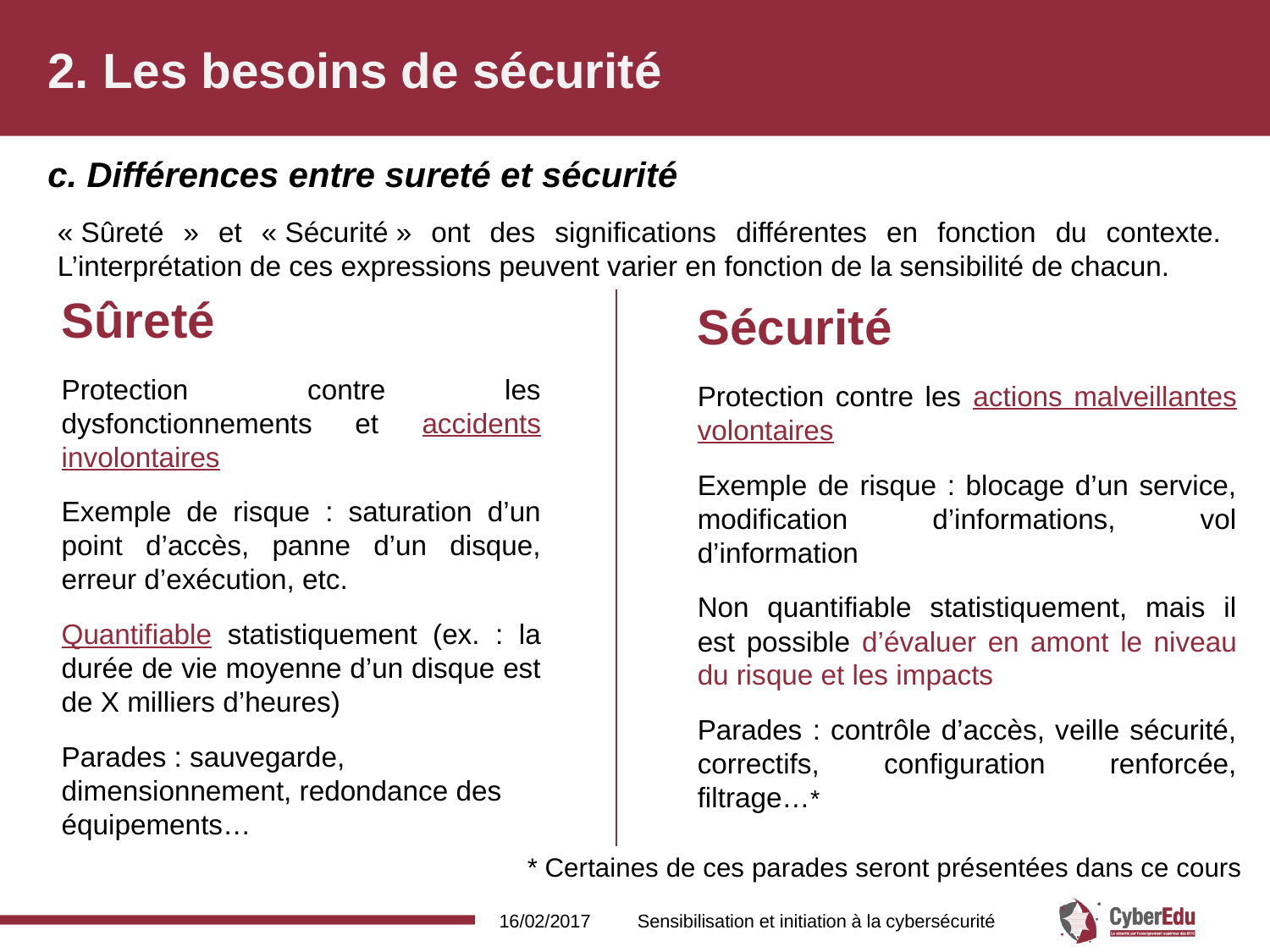

# 2. Les besoins de sécurité
c. Différences entre sureté et sécurité
« Sûreté » et « Sécurité » ont des significations différentes en fonction du contexte. L’interprétation de ces expressions peuvent varier en fonction de la sensibilité de chacun.
Sûreté

Protection contre les dysfonctionnements et accidents involontaires

Exemple de risque : saturation d’un point d’accès, panne d’un disque, erreur d’exécution, etc.

Quantifiable statistiquement (ex. : la durée de vie moyenne d’un disque est de X milliers d’heures)

Parades : sauvegarde, dimensionnement, redondance des équipements…
Sécurité

Protection contre les actions malveillantes volontaires

Exemple de risque : blocage d’un service, modification d’informations, vol d’information

Non quantifiable statistiquement, mais il est possible d’évaluer en amont le niveau du risque et les impacts

Parades : contrôle d’accès, veille sécurité, correctifs, configuration renforcée, filtrage…*
* Certaines de ces parades seront présentées dans ce cours
16/02/2017
Sensibilisation et initiation à la cybersécurité